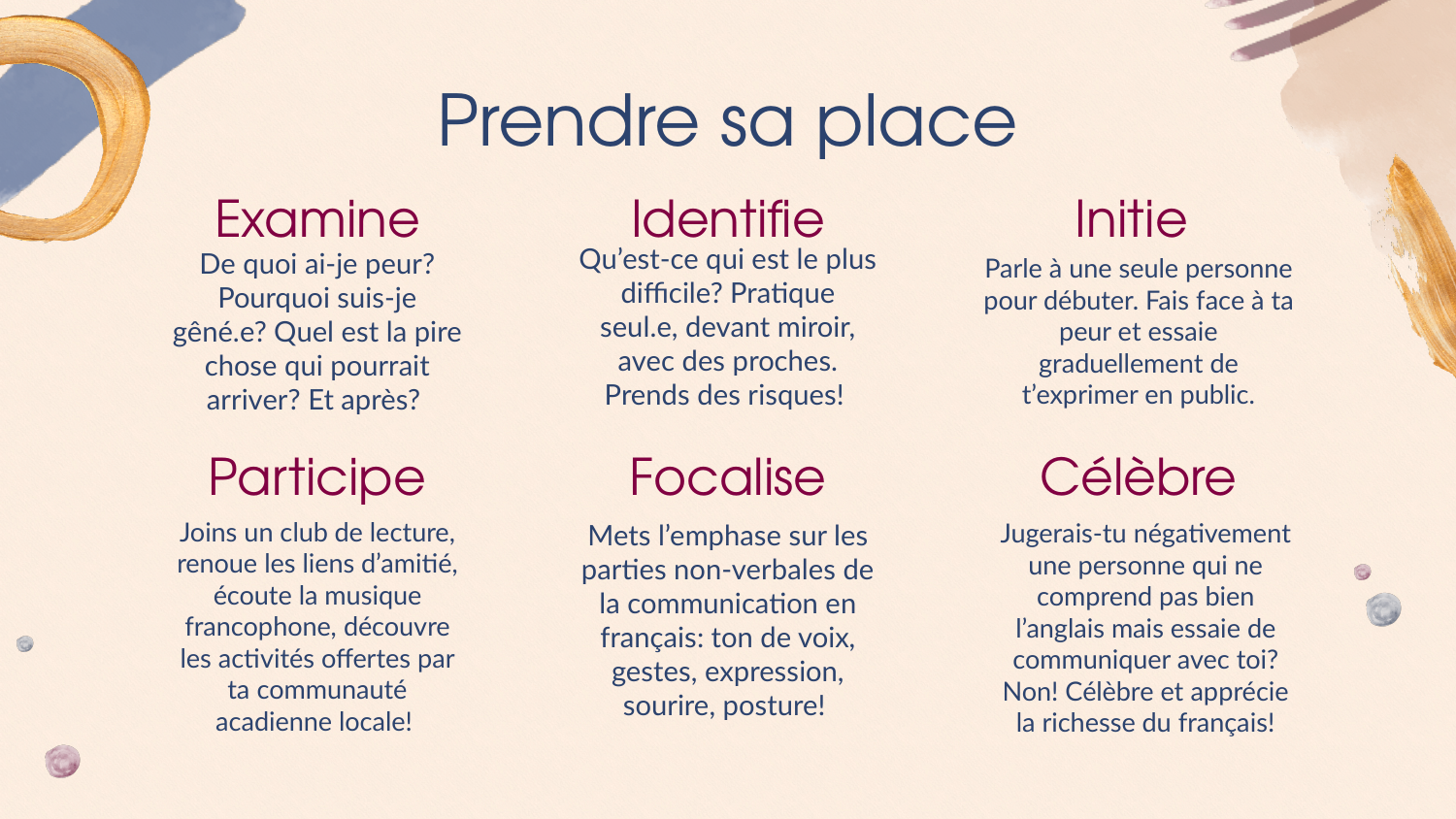

# Prendre sa place
Examine
Identifie
Initie
Qu’est-ce qui est le plus difficile? Pratique seul.e, devant miroir, avec des proches. Prends des risques!
De quoi ai-je peur? Pourquoi suis-je gêné.e? Quel est la pire chose qui pourrait arriver? Et après?
Parle à une seule personne pour débuter. Fais face à ta peur et essaie graduellement de t’exprimer en public.
Focalise
Célèbre
Participe
Joins un club de lecture, renoue les liens d’amitié, écoute la musique francophone, découvre les activités offertes par ta communauté acadienne locale!
Mets l’emphase sur les parties non-verbales de la communication en français: ton de voix, gestes, expression, sourire, posture!
Jugerais-tu négativement une personne qui ne comprend pas bien l’anglais mais essaie de communiquer avec toi? Non! Célèbre et apprécie la richesse du français!